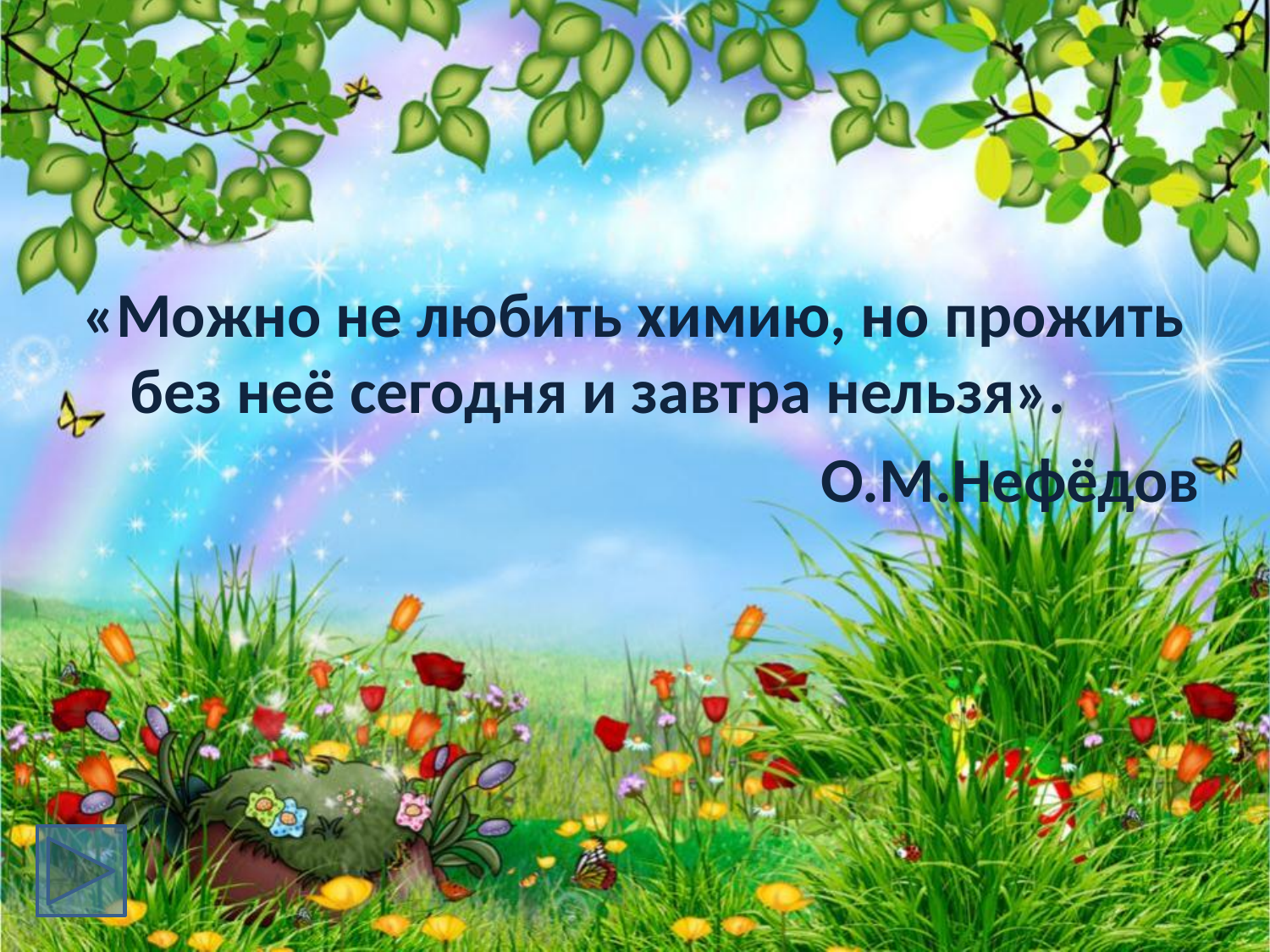

#
«Можно не любить химию, но прожить без неё сегодня и завтра нельзя».
О.М.Нефёдов